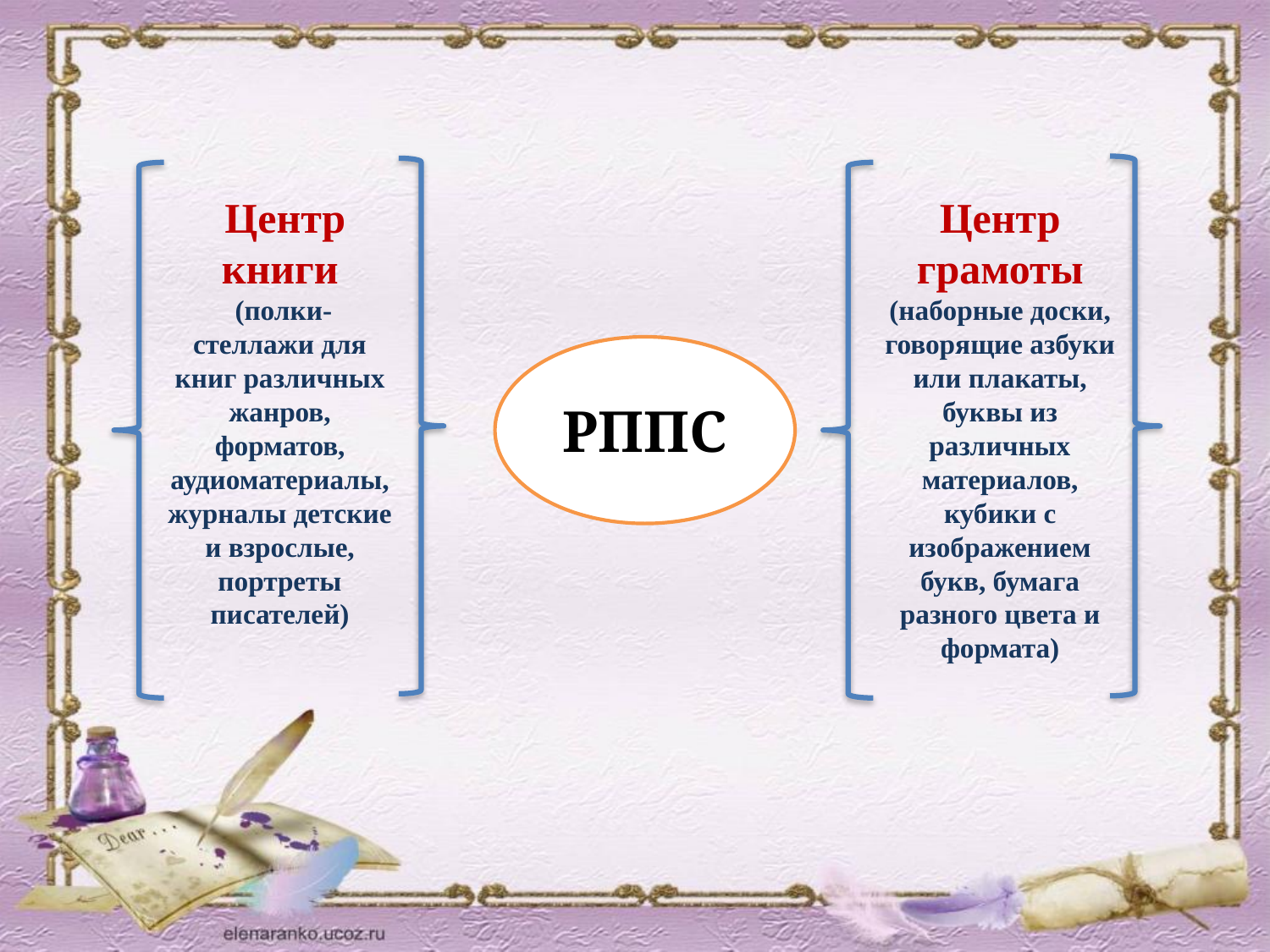

Центр книги
 (полки-стеллажи для книг различных жанров, форматов, аудиоматериалы, журналы детские и взрослые, портреты писателей)
Центр грамоты (наборные доски, говорящие азбуки или плакаты, буквы из различных материалов, кубики с изображением букв, бумага разного цвета и формата)
РППС